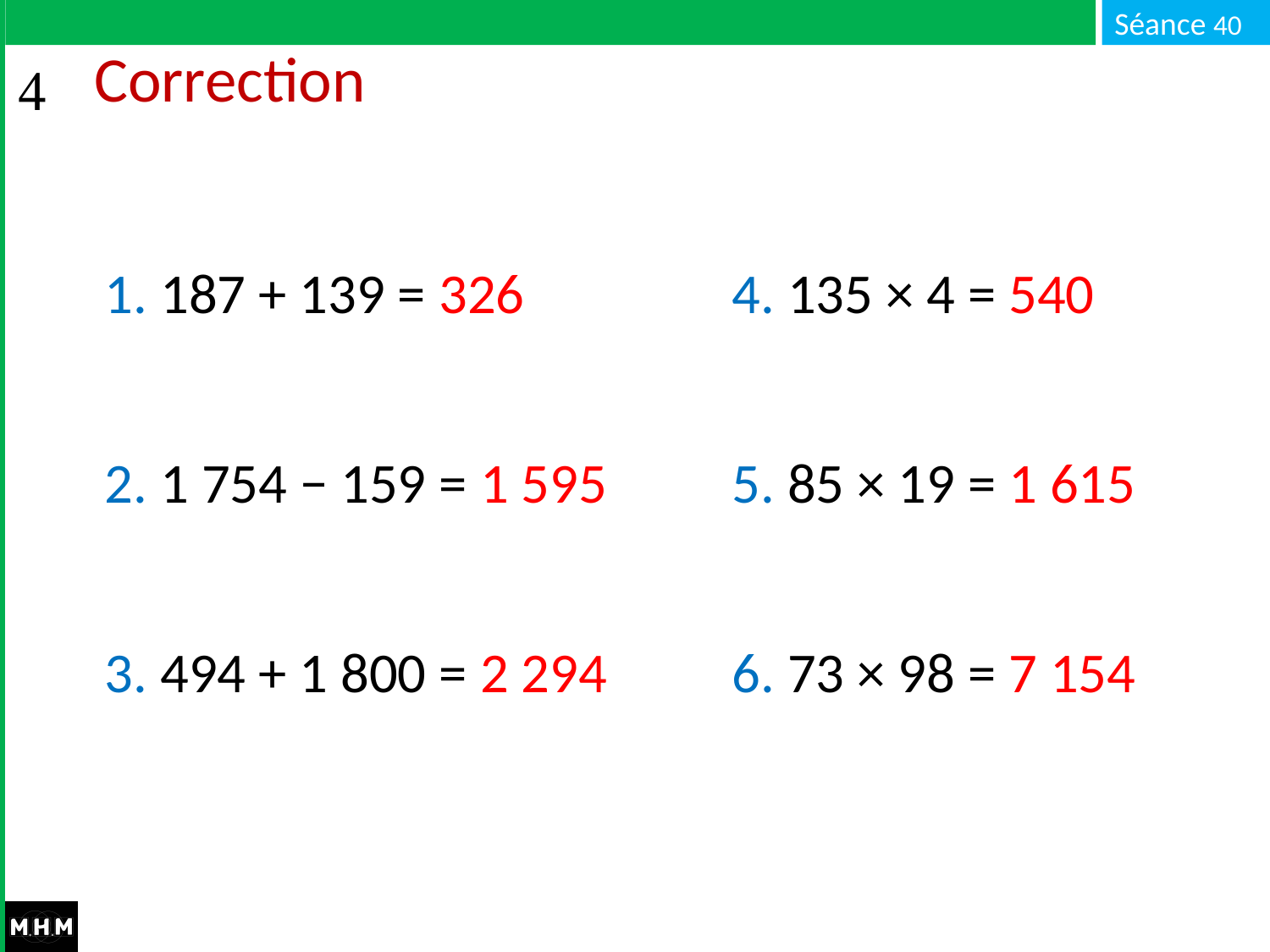

# Correction
| 1. 187 + 139 = 326 | 4. 135 × 4 = 540 |
| --- | --- |
| 2. 1 754 − 159 = 1 595 | 5. 85 × 19 = 1 615 |
| 3. 494 + 1 800 = 2 294 | 6. 73 × 98 = 7 154 |